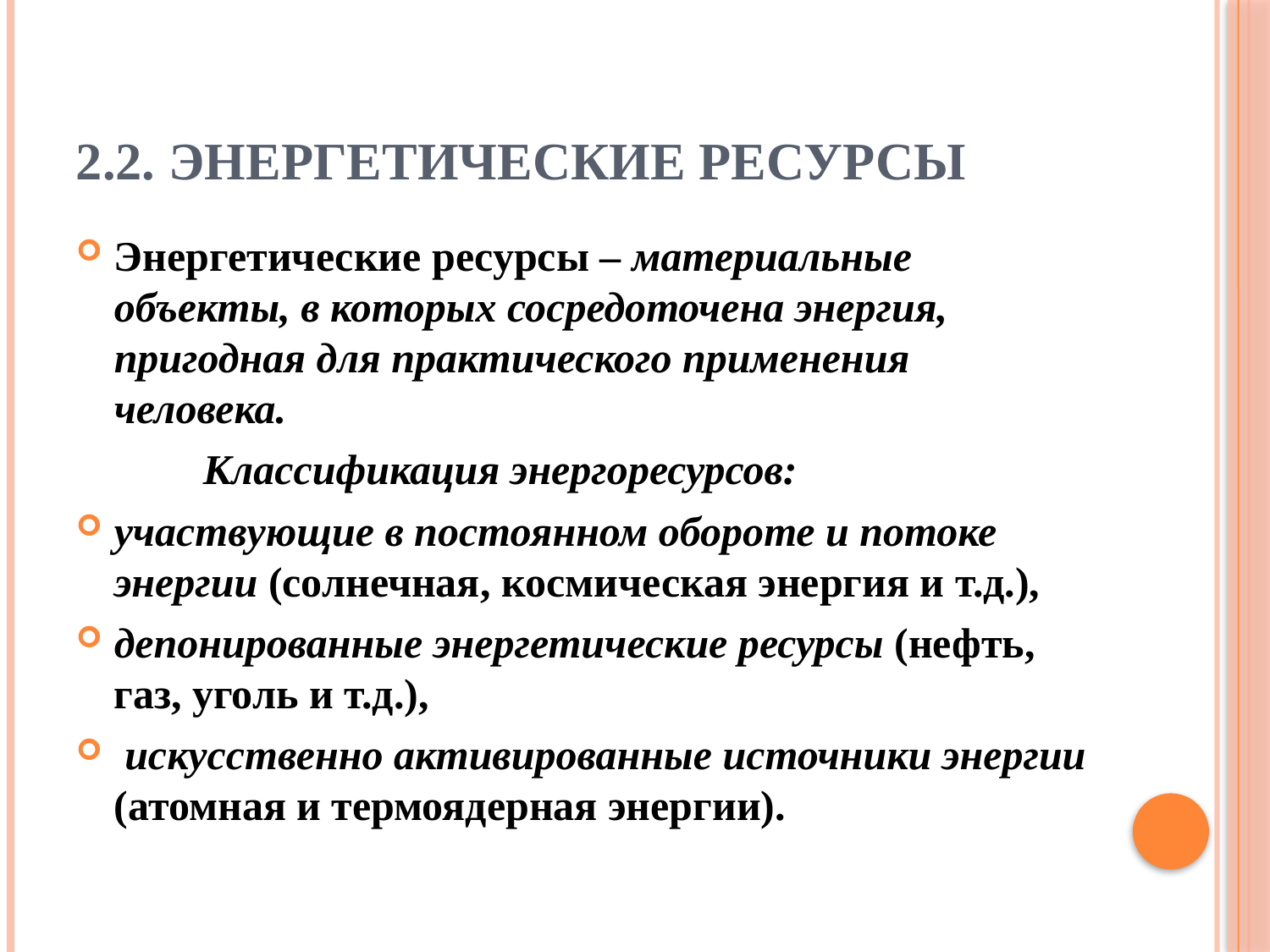

# 2.2. Энергетические ресурсы
Энергетические ресурсы – материальные объекты, в которых сосредоточена энергия, пригодная для практического применения человека.
            Классификация энергоресурсов:
участвующие в постоянном обороте и потоке энергии (солнечная, космическая энергия и т.д.),
депонированные энергетические ресурсы (нефть, газ, уголь и т.д.),
 искусственно активированные источники энергии (атомная и термоядерная энергии).